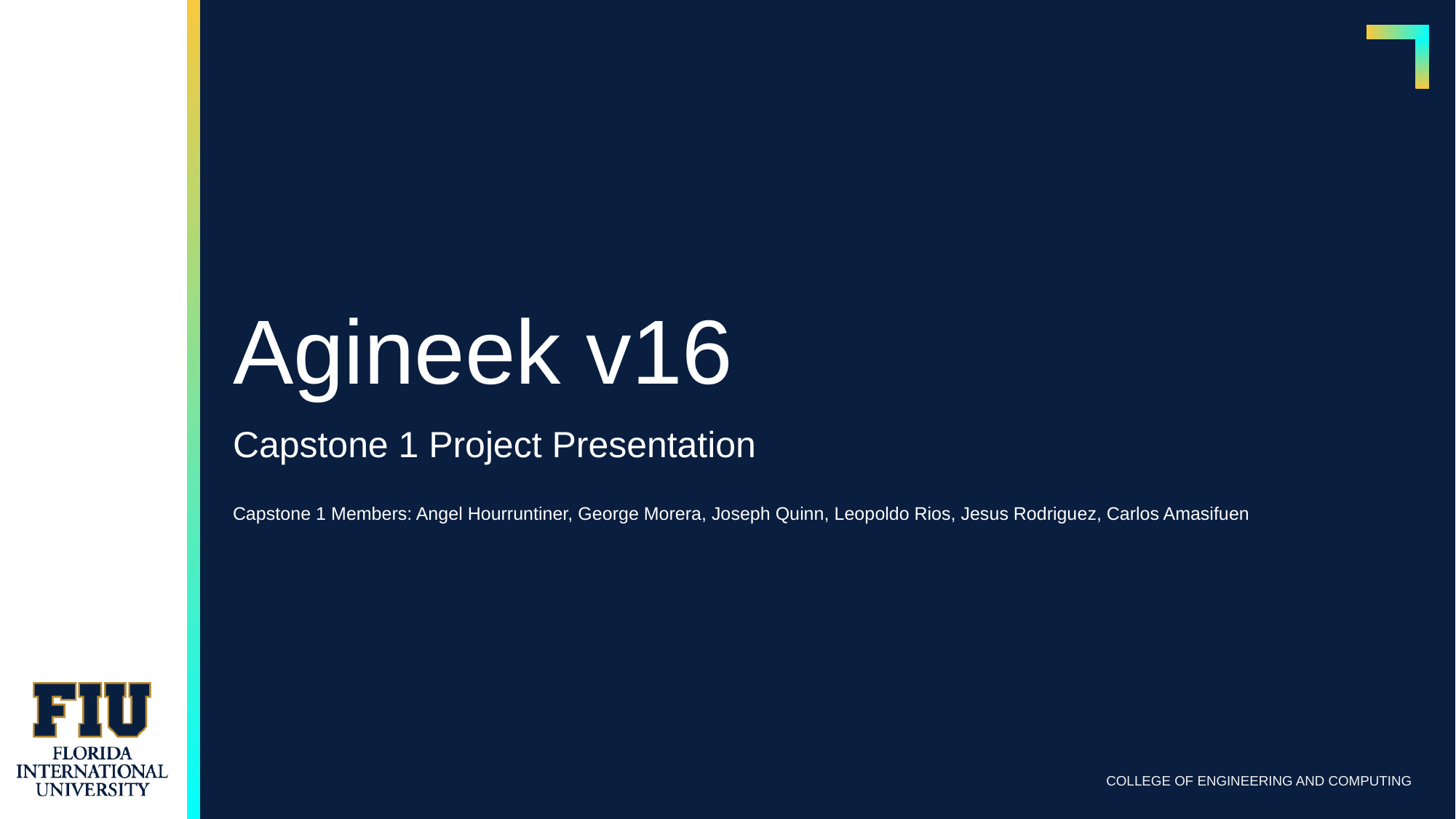

# Agineek v16
Capstone 1 Project Presentation

Capstone 1 Members: Angel Hourruntiner, George Morera, Joseph Quinn, Leopoldo Rios, Jesus Rodriguez, Carlos Amasifuen